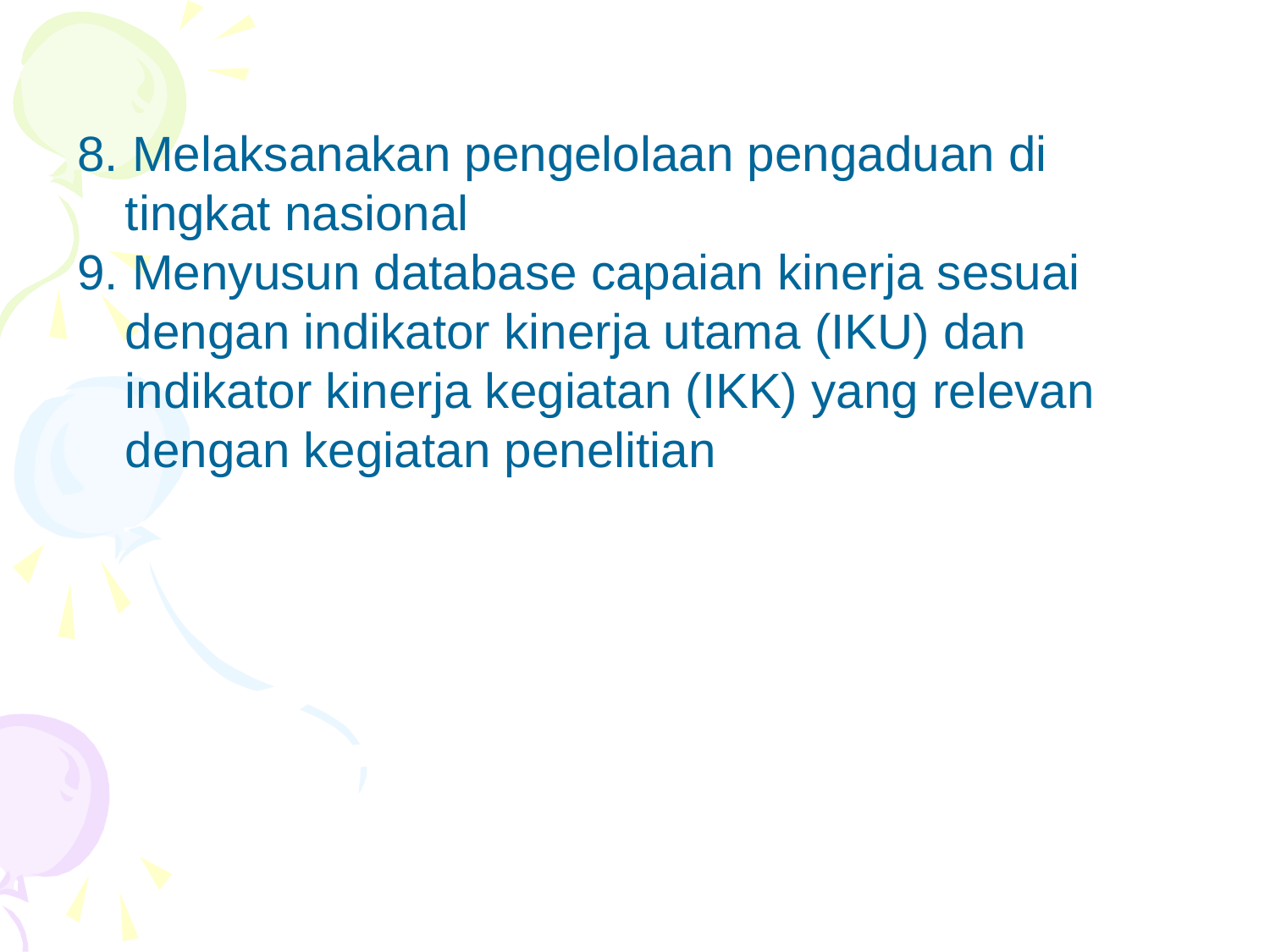

8. Melaksanakan pengelolaan pengaduan di tingkat nasional
9. Menyusun database capaian kinerja sesuai dengan indikator kinerja utama (IKU) dan indikator kinerja kegiatan (IKK) yang relevan dengan kegiatan penelitian